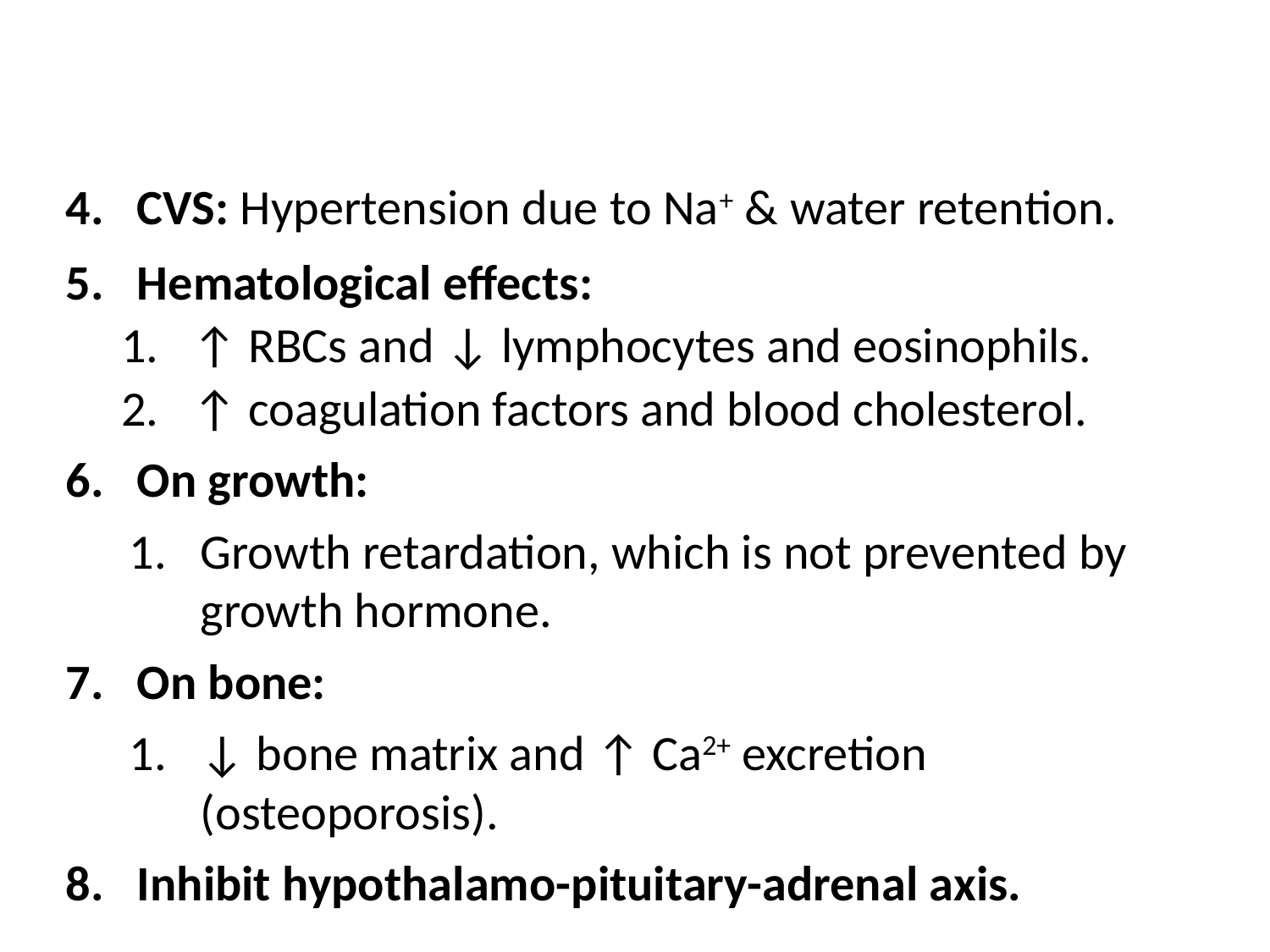

CVS: Hypertension due to Na+ & water retention.
Hematological effects:
↑ RBCs and ↓ lymphocytes and eosinophils.
↑ coagulation factors and blood cholesterol.
On growth:
Growth retardation, which is not prevented by growth hormone.
On bone:
↓ bone matrix and ↑ Ca2+ excretion (osteoporosis).
Inhibit hypothalamo-pituitary-adrenal axis.